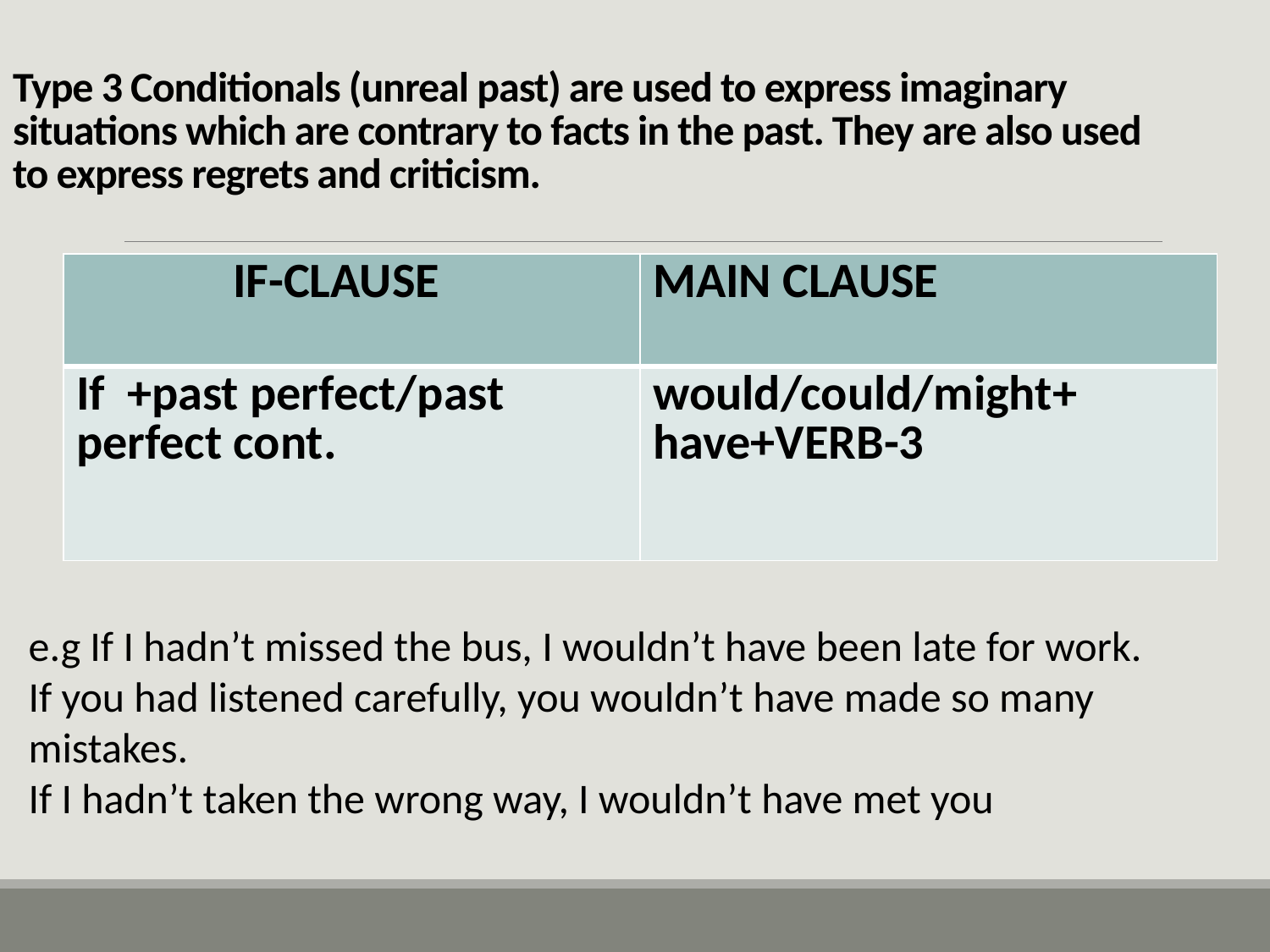

# Type 3 Conditionals (unreal past) are used to express imaginary situations which are contrary to facts in the past. They are also used to express regrets and criticism.
| IF-CLAUSE | MAIN CLAUSE |
| --- | --- |
| If +past perfect/past perfect cont. | would/could/might+ have+VERB-3 |
e.g If I hadn’t missed the bus, I wouldn’t have been late for work.
If you had listened carefully, you wouldn’t have made so many mistakes.
If I hadn’t taken the wrong way, I wouldn’t have met you